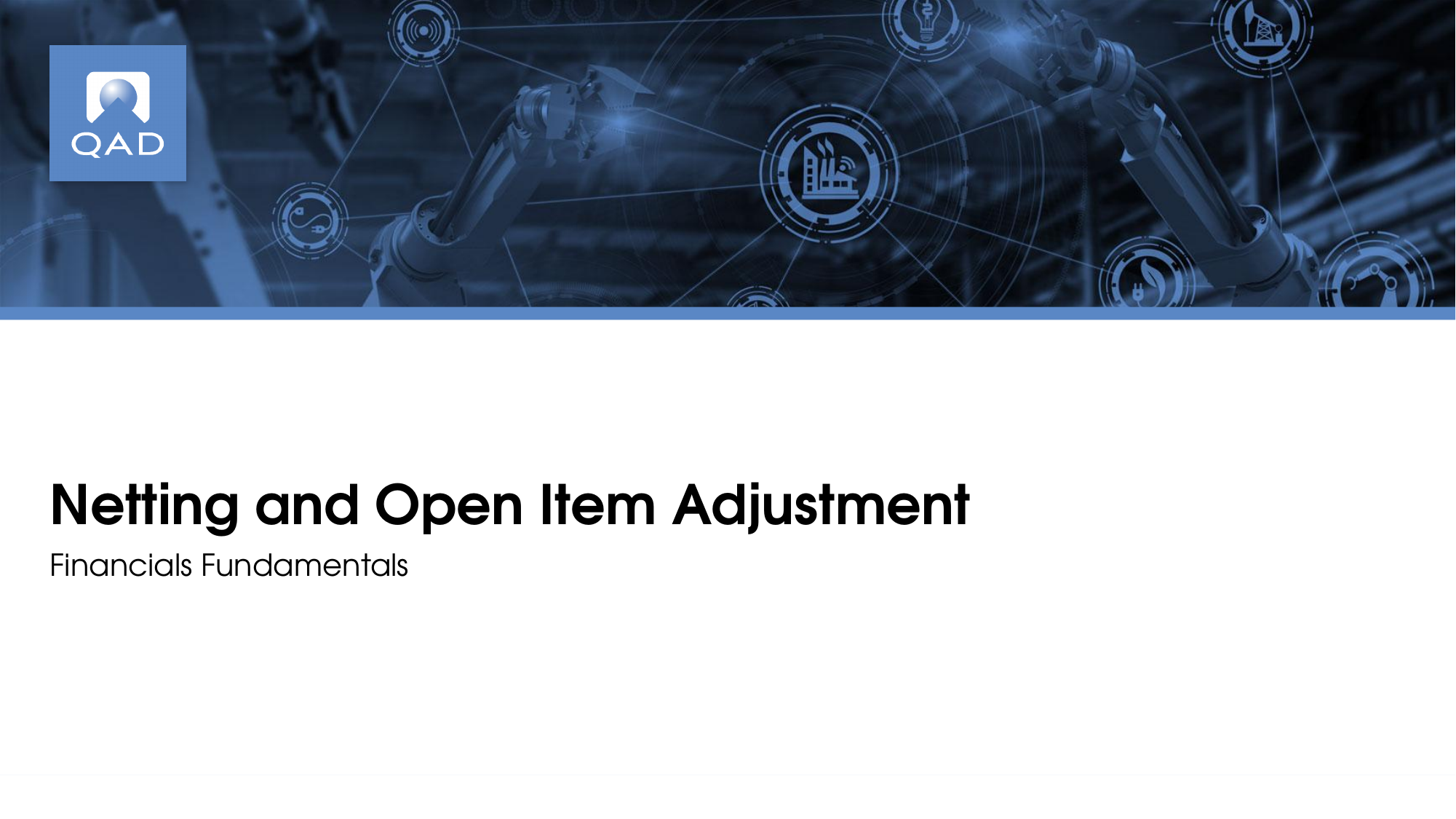

# Netting and Open Item Adjustment
Financials Fundamentals
1